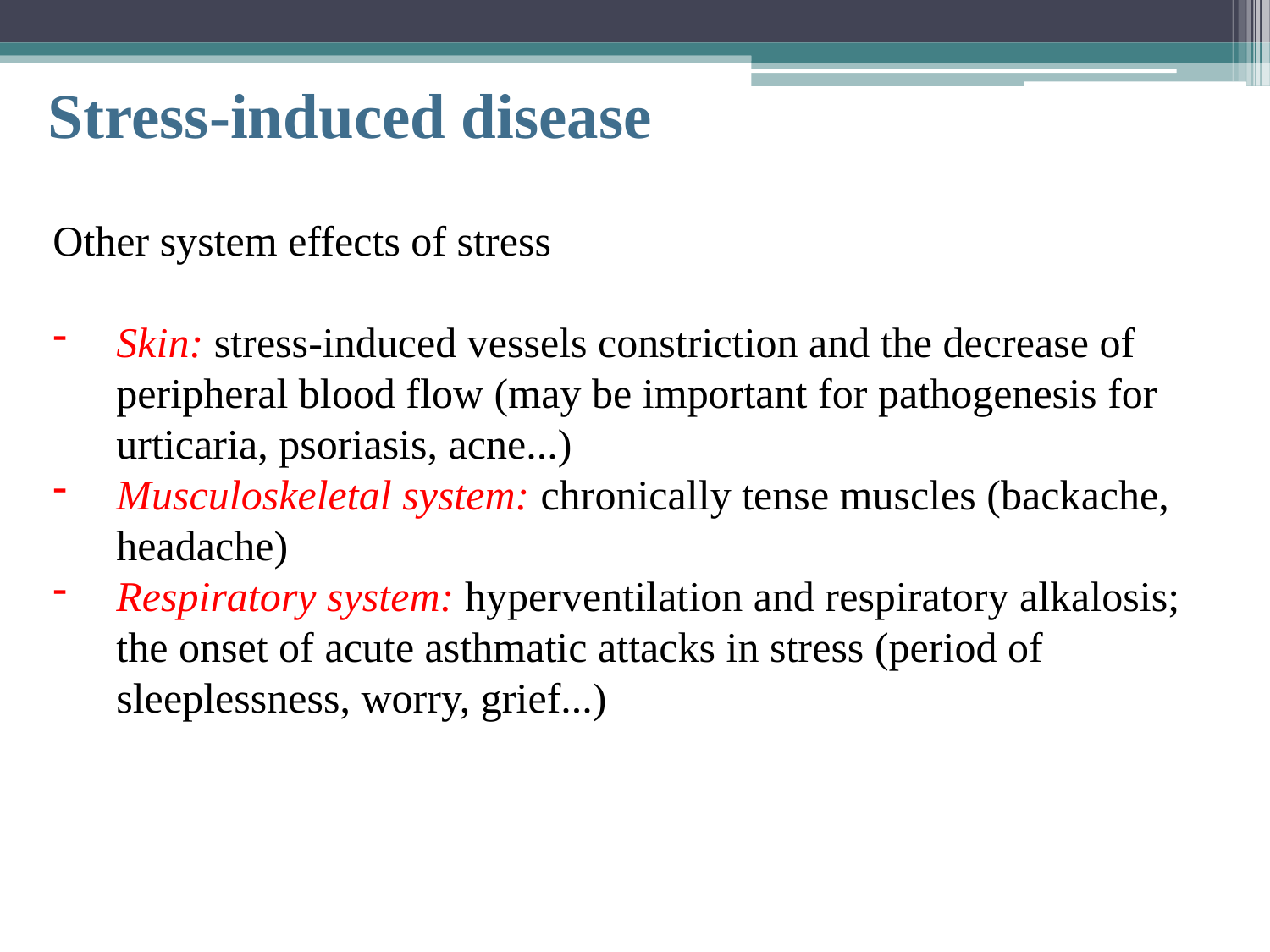

# Stress-induced disease
Other system effects of stress

Skin: stress-induced vessels constriction and the decrease of peripheral blood flow (may be important for pathogenesis for urticaria, psoriasis, acne...)
Musculoskeletal system: chronically tense muscles (backache, headache)
Respiratory system: hyperventilation and respiratory alkalosis; the onset of acute asthmatic attacks in stress (period of sleeplessness, worry, grief...)